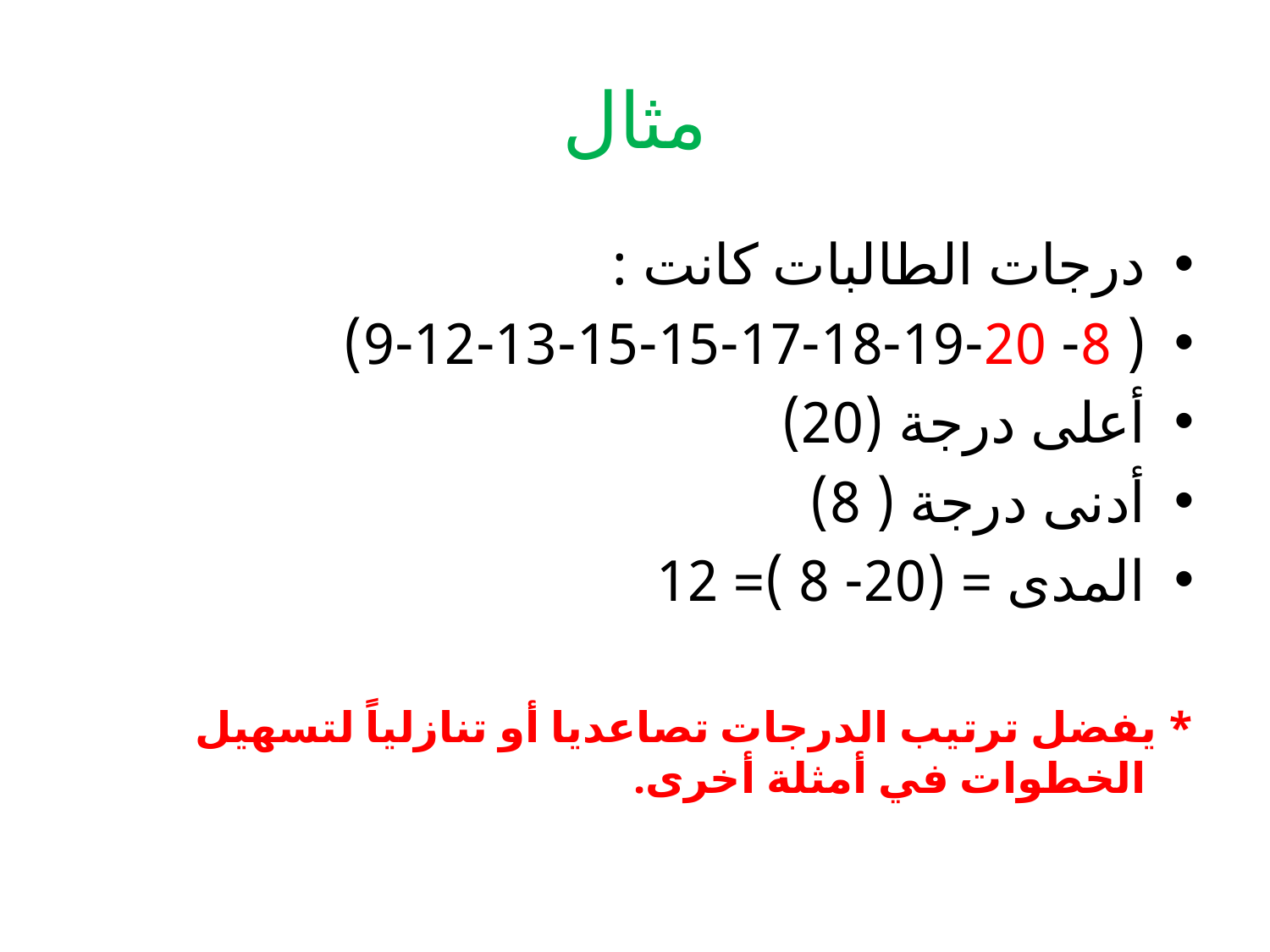

# مثال
درجات الطالبات كانت :
( 8- 9-12-13-15-15-17-18-19-20)
أعلى درجة (20)
أدنى درجة ( 8)
المدى = (20- 8 )= 12

* يفضل ترتيب الدرجات تصاعديا أو تنازلياً لتسهيل الخطوات في أمثلة أخرى.